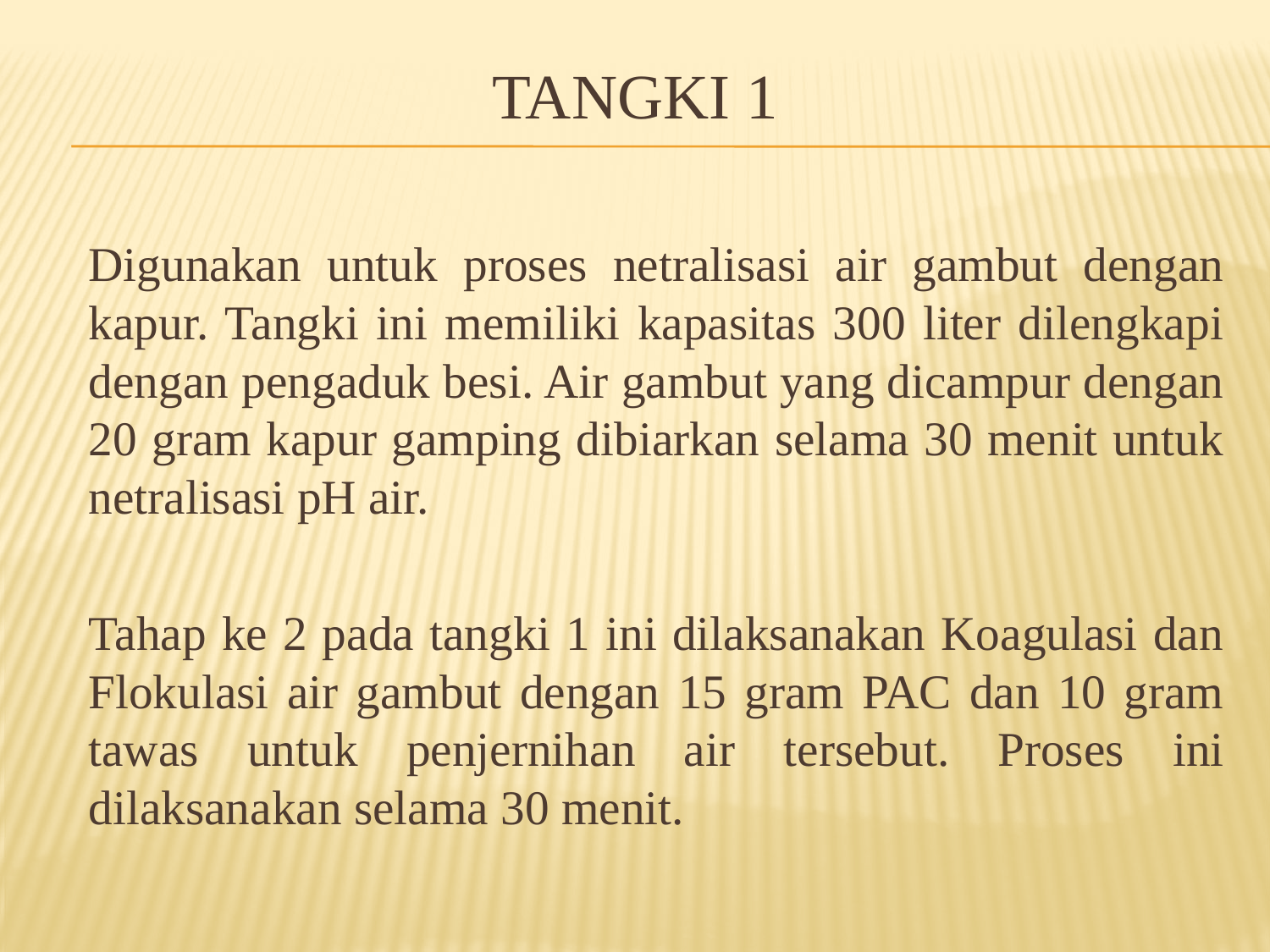

# Tangki 1

		Digunakan untuk proses netralisasi air gambut dengan kapur. Tangki ini memiliki kapasitas 300 liter dilengkapi dengan pengaduk besi. Air gambut yang dicampur dengan 20 gram kapur gamping dibiarkan selama 30 menit untuk netralisasi pH air.

		Tahap ke 2 pada tangki 1 ini dilaksanakan Koagulasi dan Flokulasi air gambut dengan 15 gram PAC dan 10 gram tawas untuk penjernihan air tersebut. Proses ini dilaksanakan selama 30 menit.